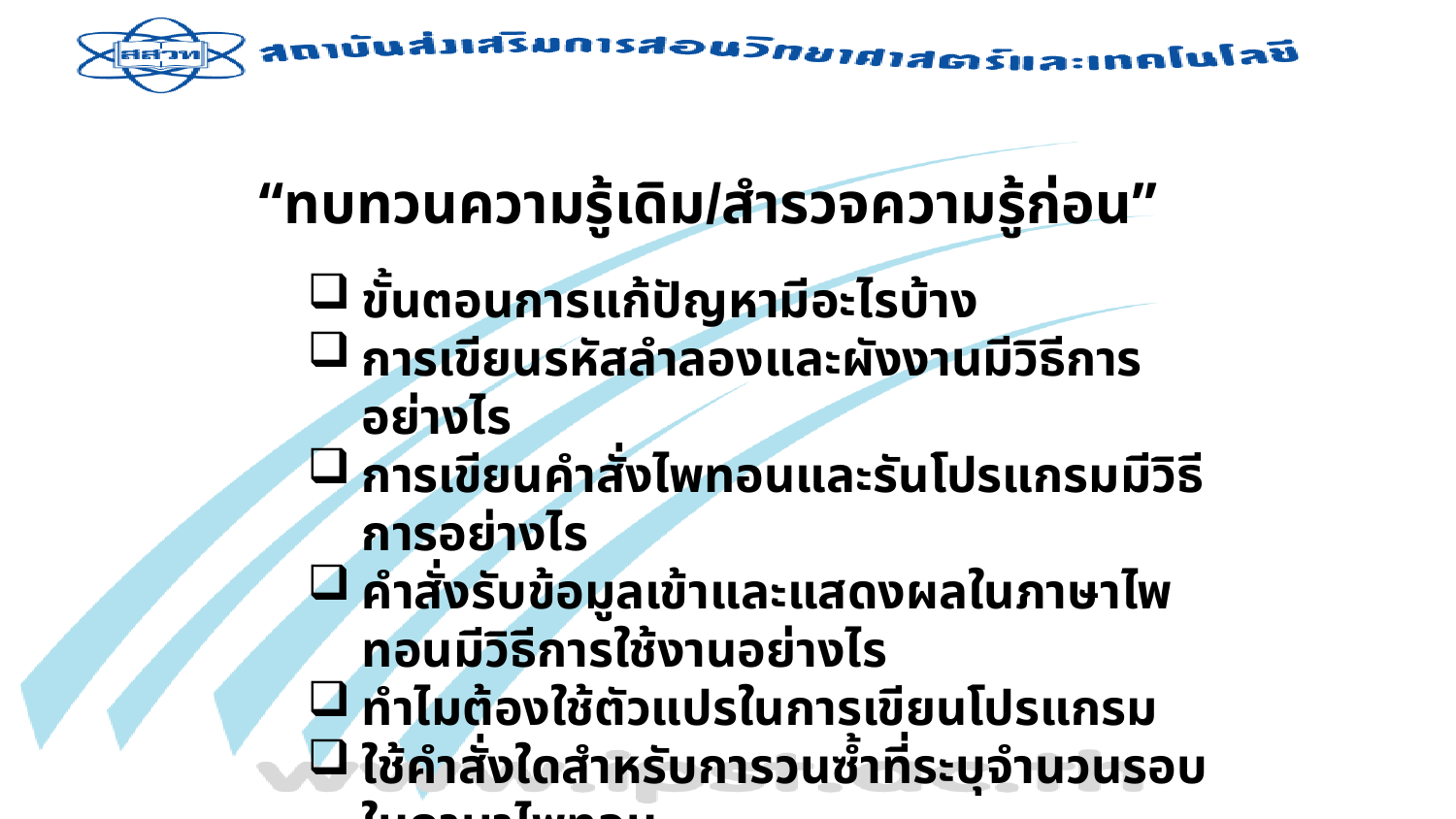

“ทบทวนความรู้เดิม/สำรวจความรู้ก่อน”
ขั้นตอนการแก้ปัญหามีอะไรบ้าง
การเขียนรหัสลำลองและผังงานมีวิธีการอย่างไร
การเขียนคำสั่งไพทอนและรันโปรแกรมมีวิธีการอย่างไร
คำสั่งรับข้อมูลเข้าและแสดงผลในภาษาไพทอนมีวิธีการใช้งานอย่างไร
ทำไมต้องใช้ตัวแปรในการเขียนโปรแกรม
ใช้คำสั่งใดสำหรับการวนซ้ำที่ระบุจำนวนรอบในภาษาไพทอน